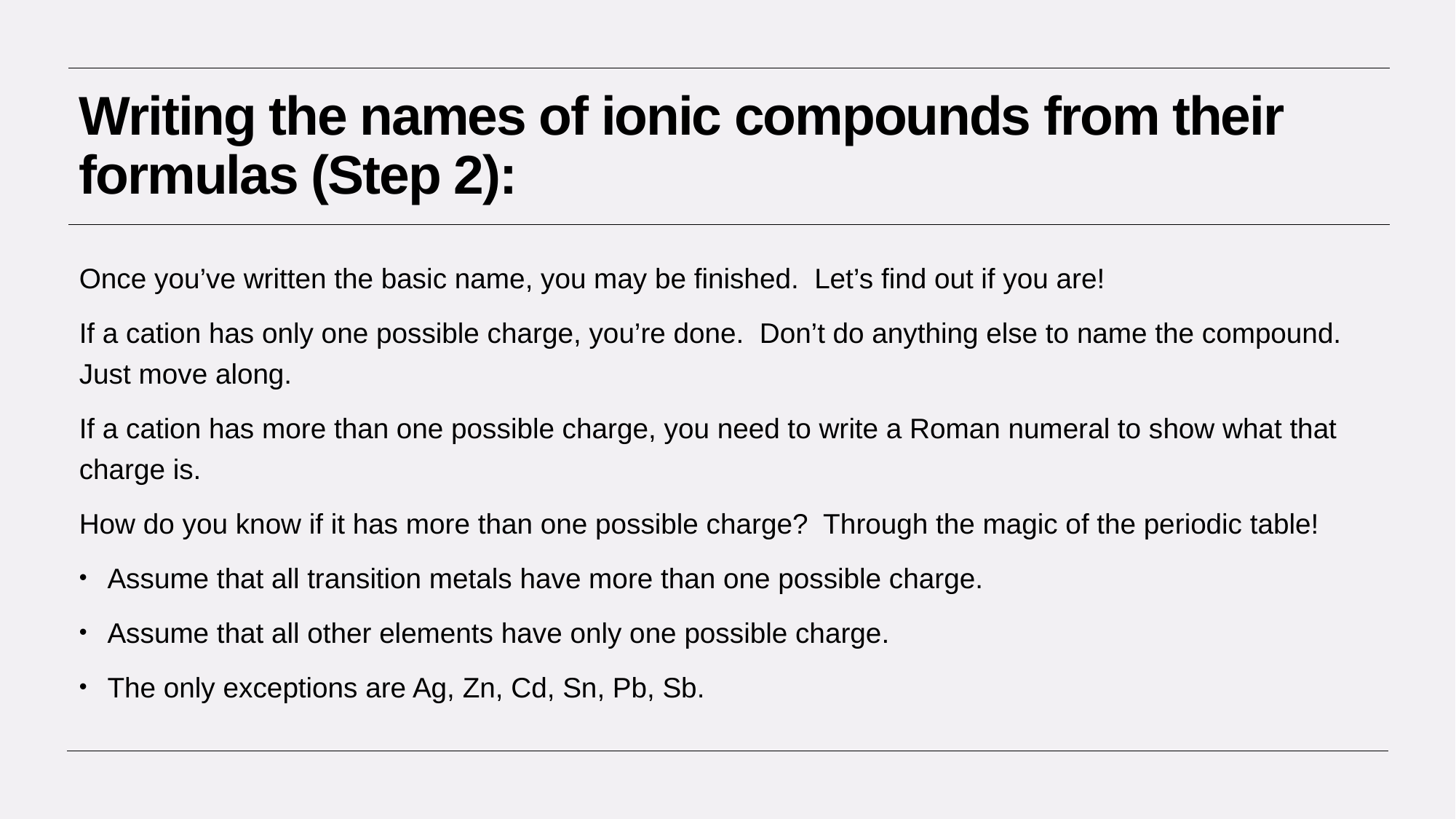

# Writing the names of ionic compounds from their formulas (Step 2):
Once you’ve written the basic name, you may be finished.  Let’s find out if you are!
If a cation has only one possible charge, you’re done.  Don’t do anything else to name the compound.  Just move along.
If a cation has more than one possible charge, you need to write a Roman numeral to show what that charge is.
How do you know if it has more than one possible charge?  Through the magic of the periodic table!
Assume that all transition metals have more than one possible charge.
Assume that all other elements have only one possible charge.
The only exceptions are Ag, Zn, Cd, Sn, Pb, Sb.